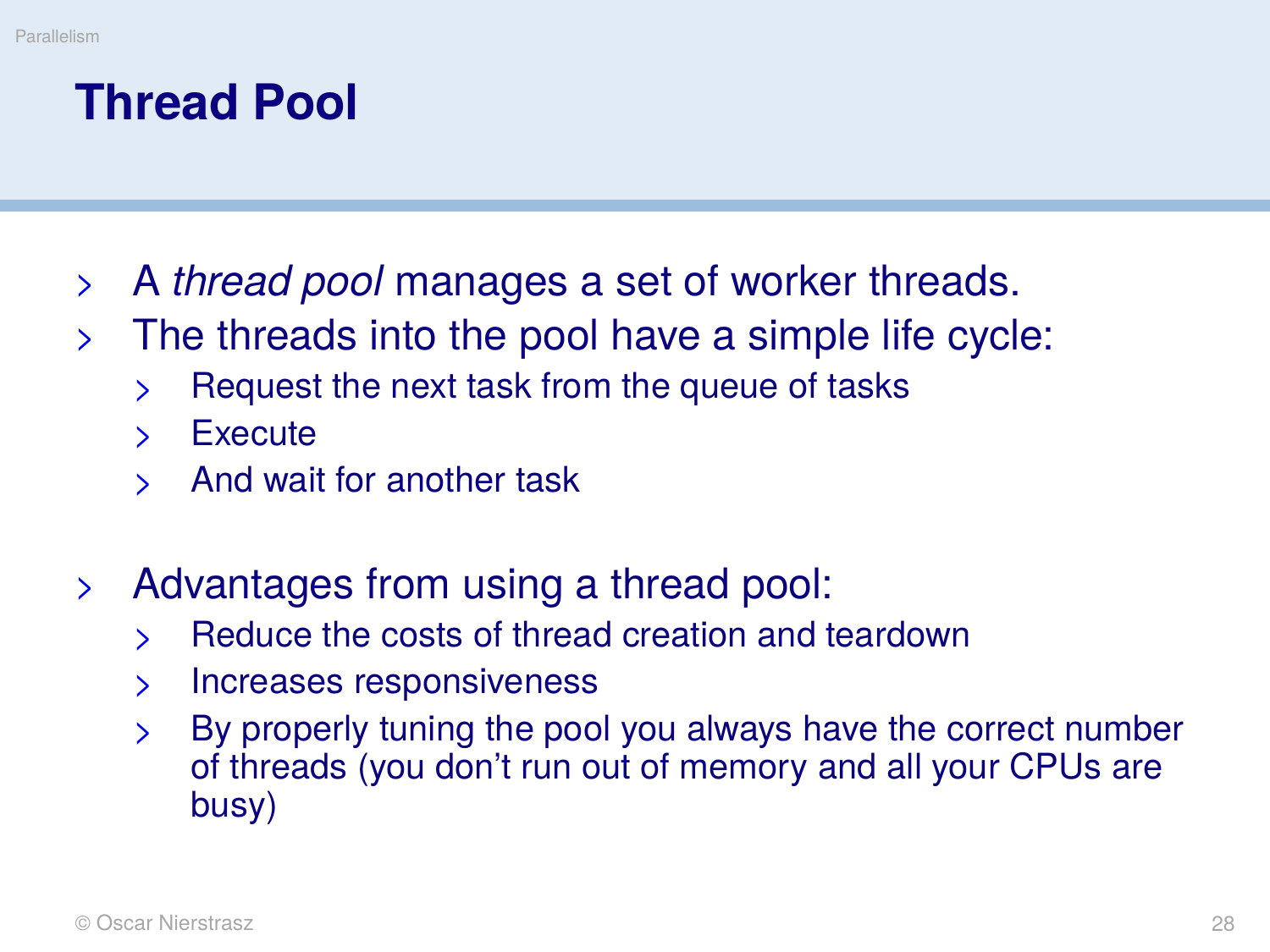

Parallelism
# Thread Pool
A thread pool manages a set of worker threads.
The threads into the pool have a simple life cycle:
Request the next task from the queue of tasks
Execute
And wait for another task

Advantages from using a thread pool:
Reduce the costs of thread creation and teardown
Increases responsiveness
By properly tuning the pool you always have the correct number of threads (you don’t run out of memory and all your CPUs are busy)
© Oscar Nierstrasz
28